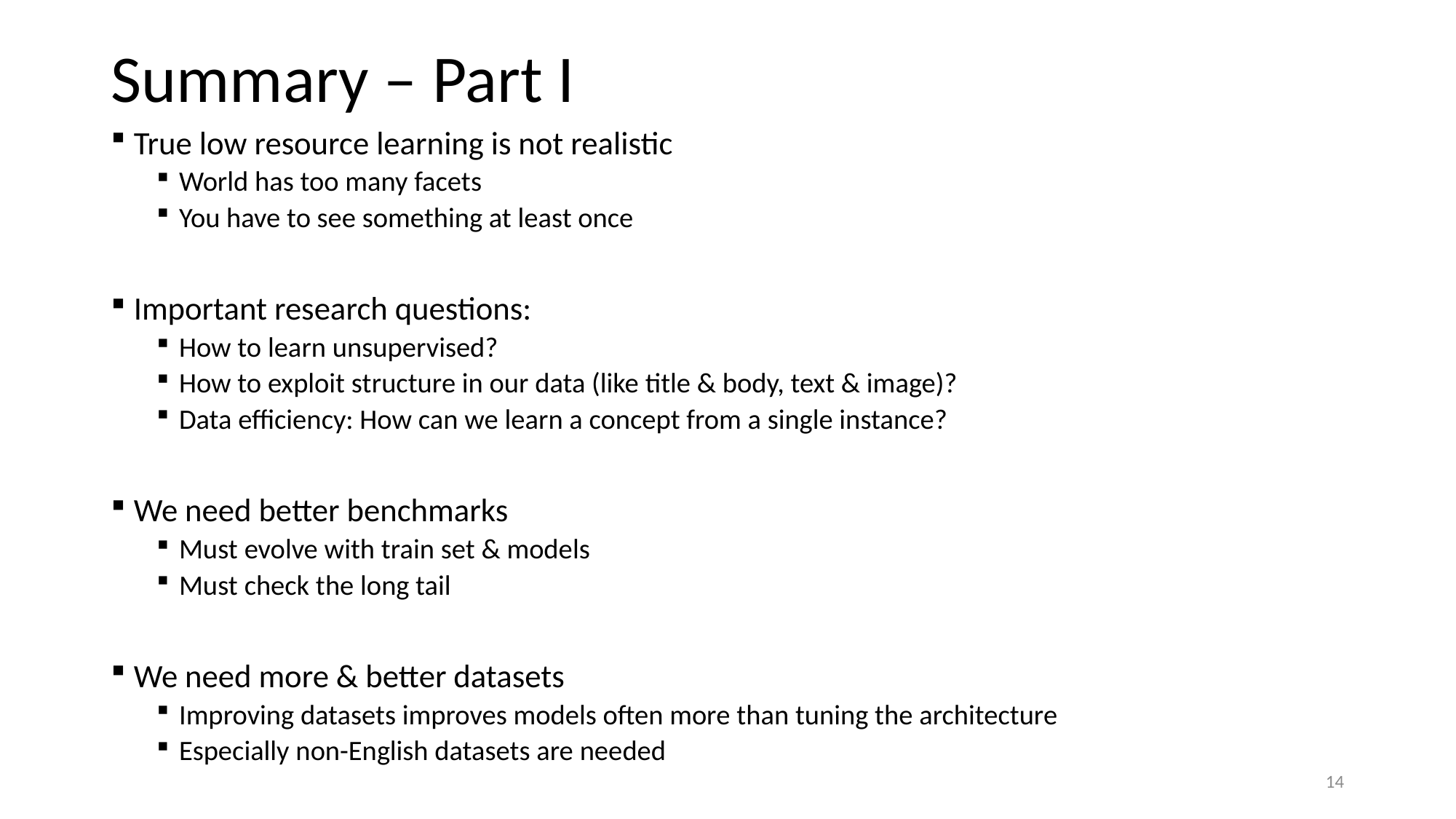

# Summary – Part I
True low resource learning is not realistic
World has too many facets
You have to see something at least once

Important research questions:
How to learn unsupervised?
How to exploit structure in our data (like title & body, text & image)?
Data efficiency: How can we learn a concept from a single instance?

We need better benchmarks
Must evolve with train set & models
Must check the long tail

We need more & better datasets
Improving datasets improves models often more than tuning the architecture
Especially non-English datasets are needed
14